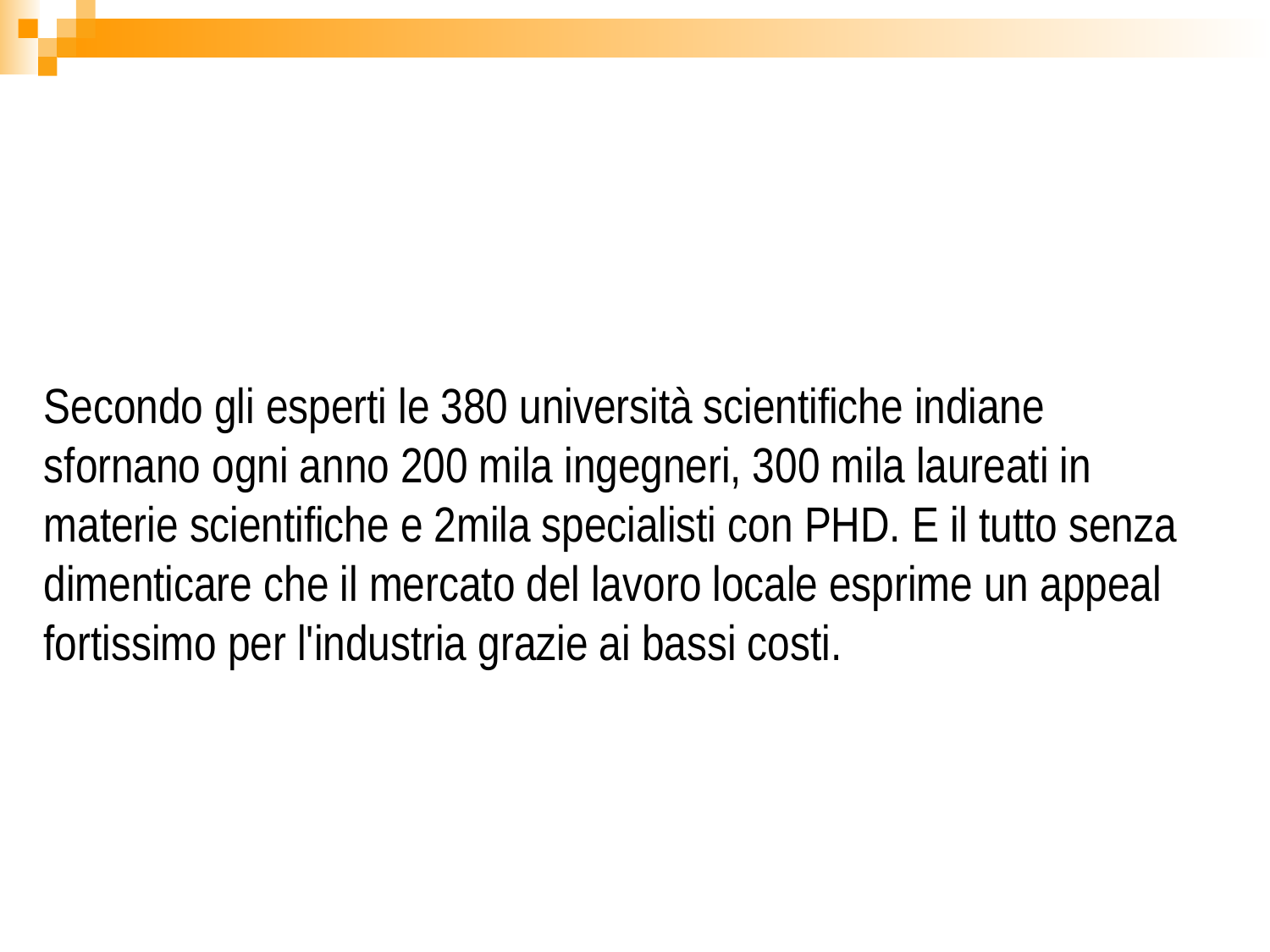

Secondo gli esperti le 380 università scientifiche indiane sfornano ogni anno 200 mila ingegneri, 300 mila laureati in materie scientifiche e 2mila specialisti con PHD. E il tutto senza dimenticare che il mercato del lavoro locale esprime un appeal fortissimo per l'industria grazie ai bassi costi.